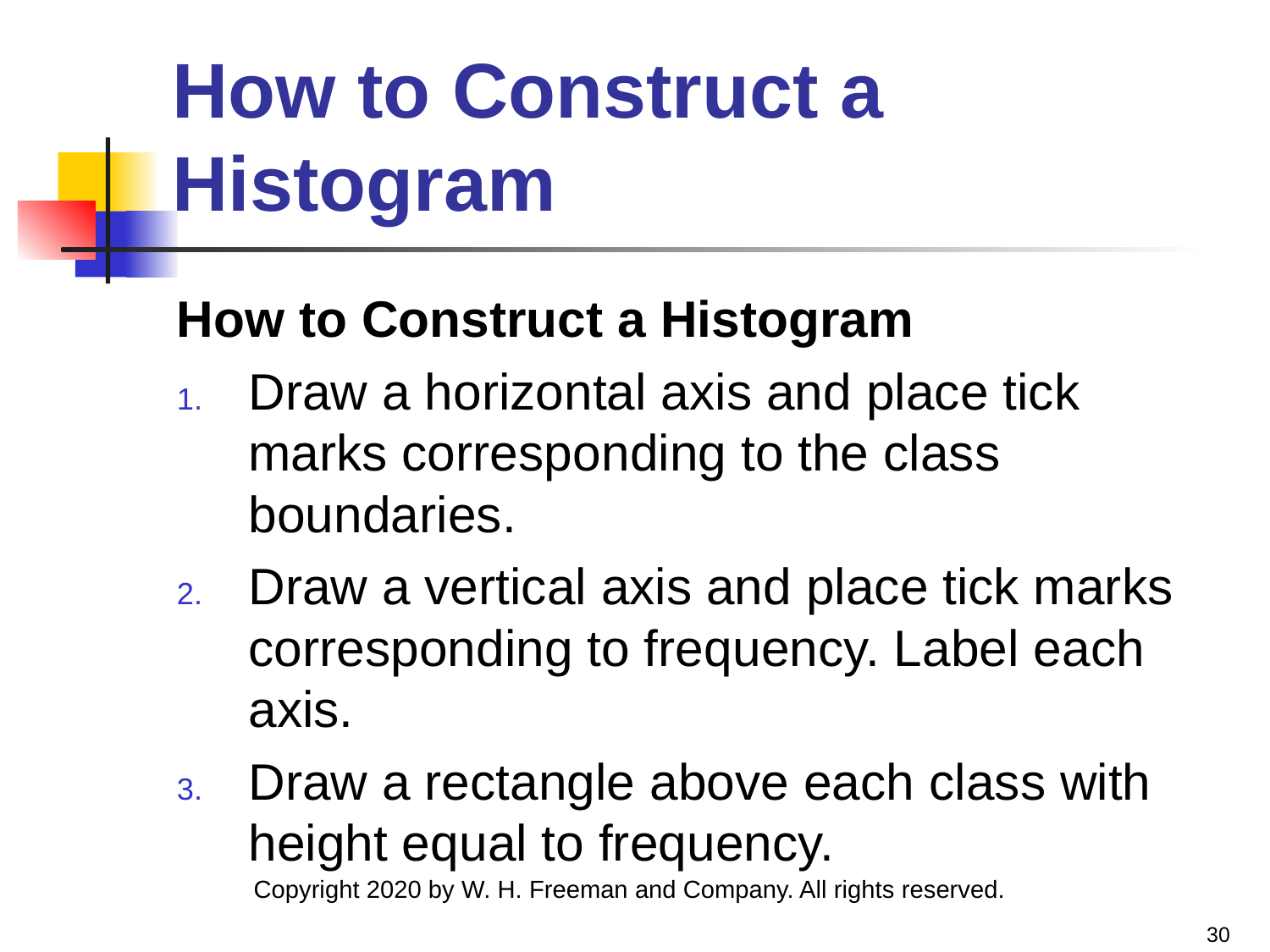

# How to Construct a Histogram
How to Construct a Histogram
Draw a horizontal axis and place tick marks corresponding to the class boundaries.
Draw a vertical axis and place tick marks corresponding to frequency. Label each axis.
Draw a rectangle above each class with height equal to frequency.